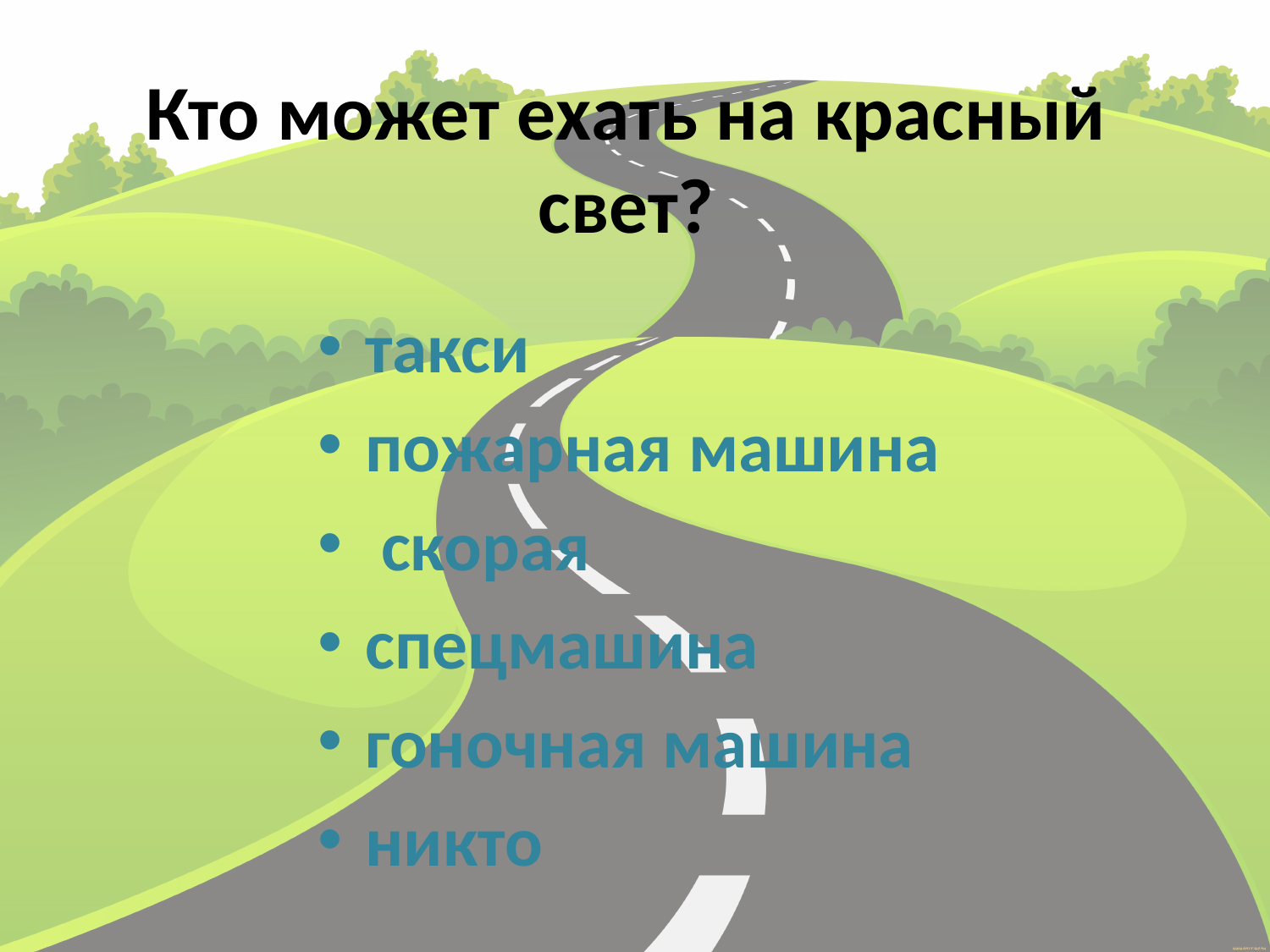

Кто может ехать на красный свет?
такси
пожарная машина
 скорая
спецмашина
гоночная машина
никто